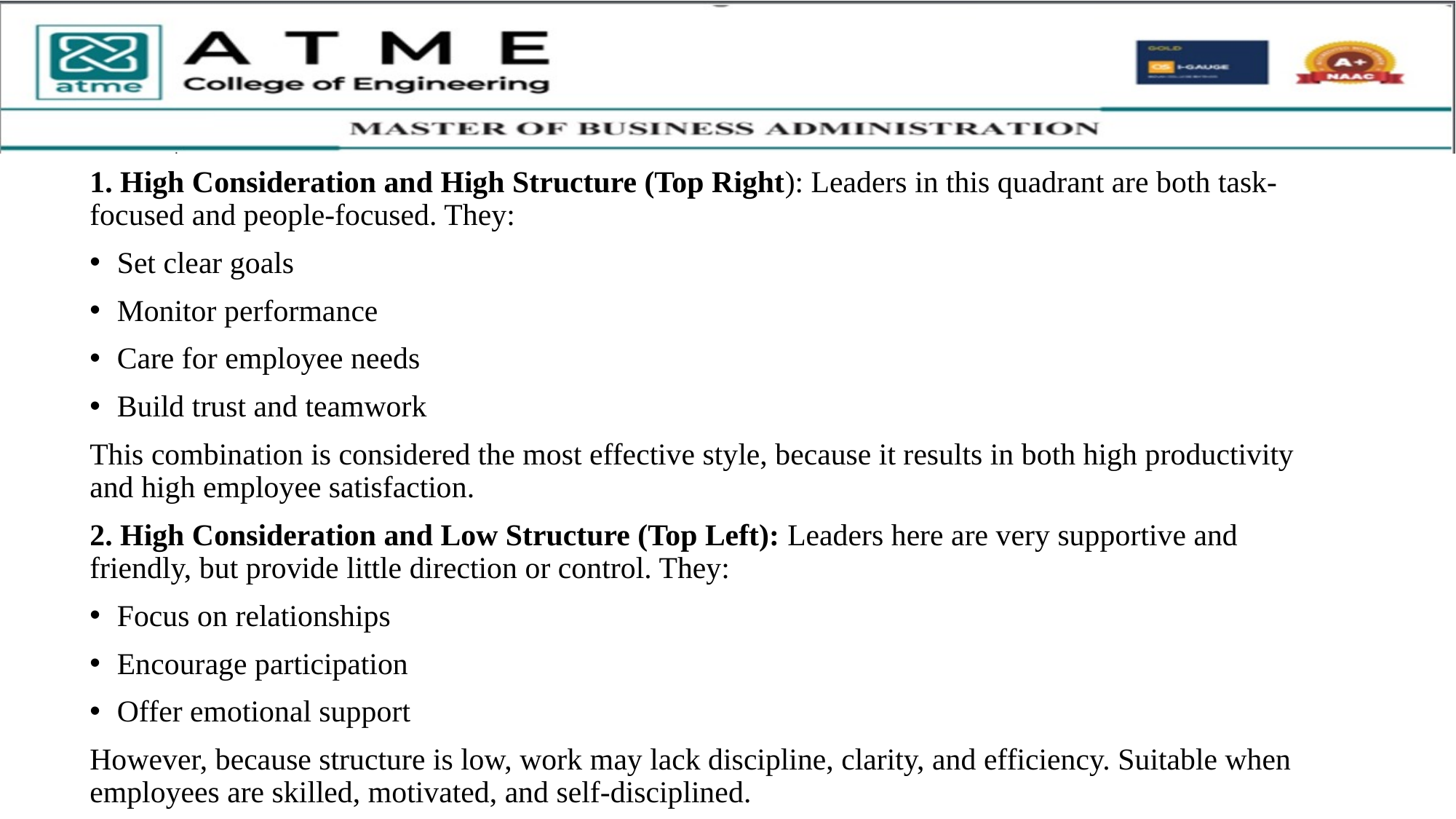

1. High Consideration and High Structure (Top Right): Leaders in this quadrant are both task-focused and people-focused. They:
Set clear goals
Monitor performance
Care for employee needs
Build trust and teamwork
This combination is considered the most effective style, because it results in both high productivity and high employee satisfaction.
2. High Consideration and Low Structure (Top Left): Leaders here are very supportive and friendly, but provide little direction or control. They:
Focus on relationships
Encourage participation
Offer emotional support
However, because structure is low, work may lack discipline, clarity, and efficiency. Suitable when employees are skilled, motivated, and self-disciplined.